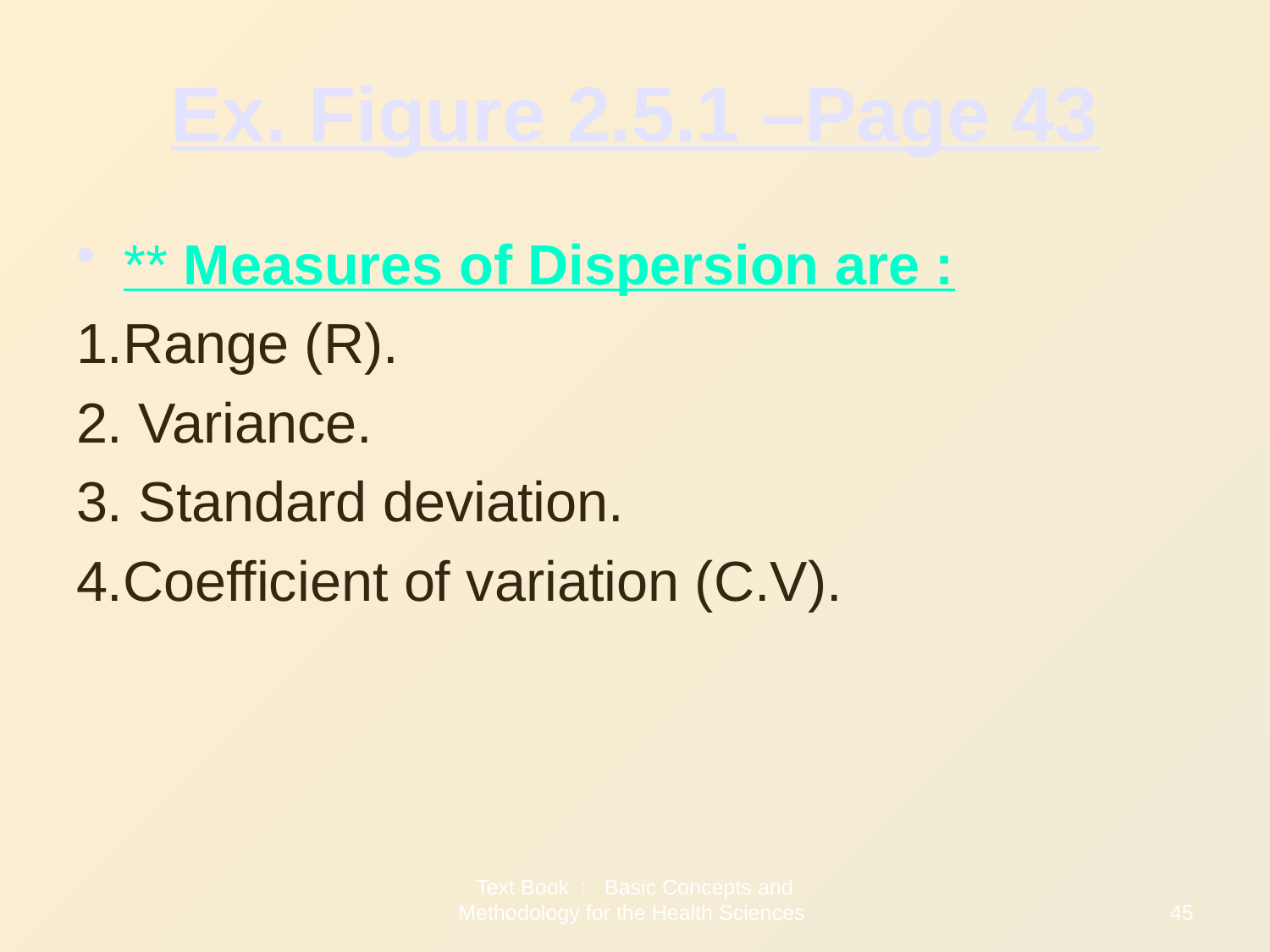

# Ex. Figure 2.5.1 –Page 43
** Measures of Dispersion are :
1.Range (R).
2. Variance.
3. Standard deviation.
4.Coefficient of variation (C.V).
Text Book  :   Basic Concepts and Methodology for the Health Sciences
45